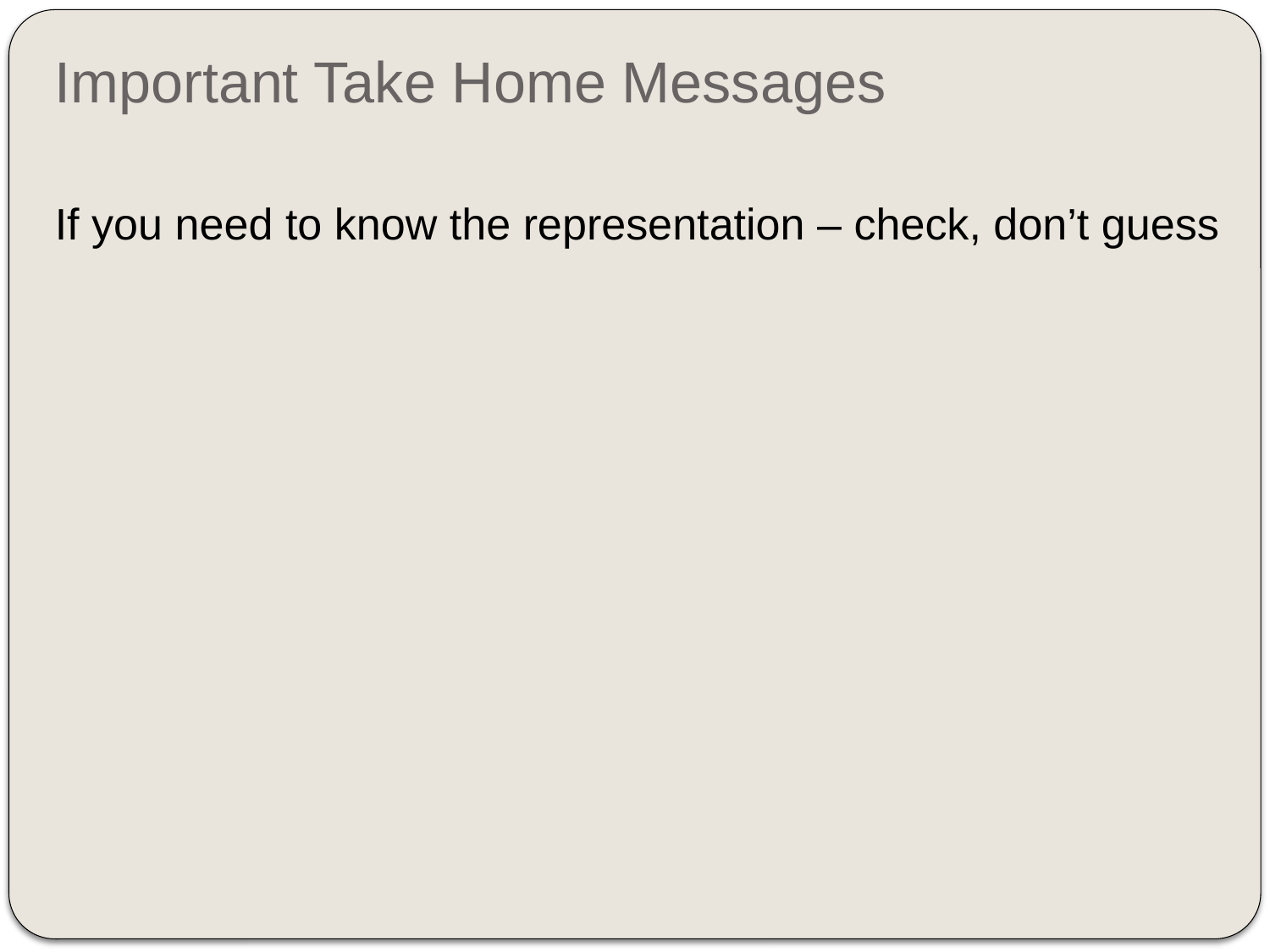

# Important Take Home Messages

If you need to know the representation – check, don’t guess